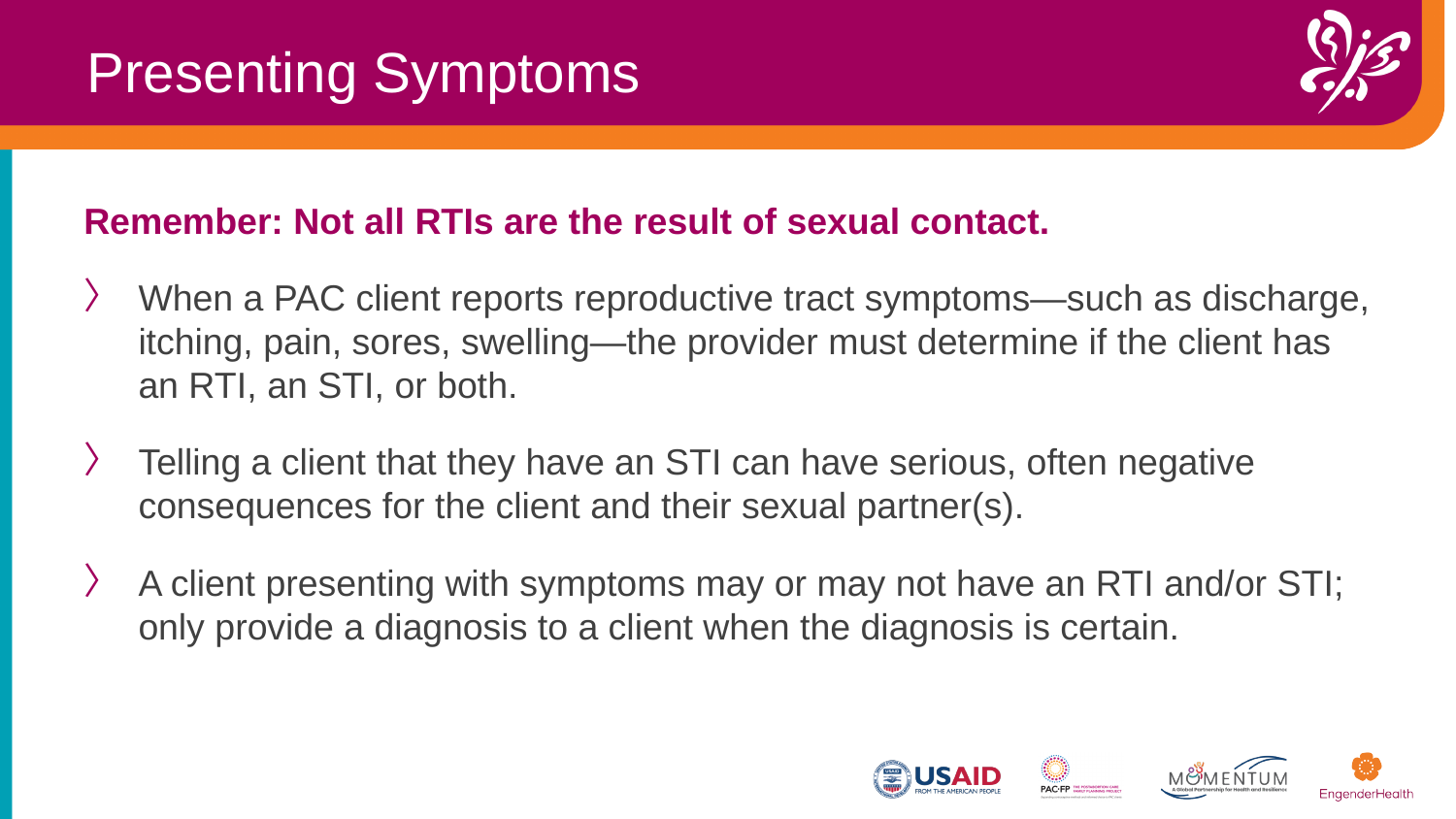

Presenting Symptoms
Remember: Not all RTIs are the result of sexual contact.
When a PAC client reports reproductive tract symptoms—such as discharge, itching, pain, sores, swelling—the provider must determine if the client has an RTI, an STI, or both. ​
Telling a client that they have an STI can have serious, often negative consequences for the client and their sexual partner(s). ​
A client presenting with symptoms may or may not have an RTI and/or STI; only provide a diagnosis to a client when the diagnosis is certain. ​